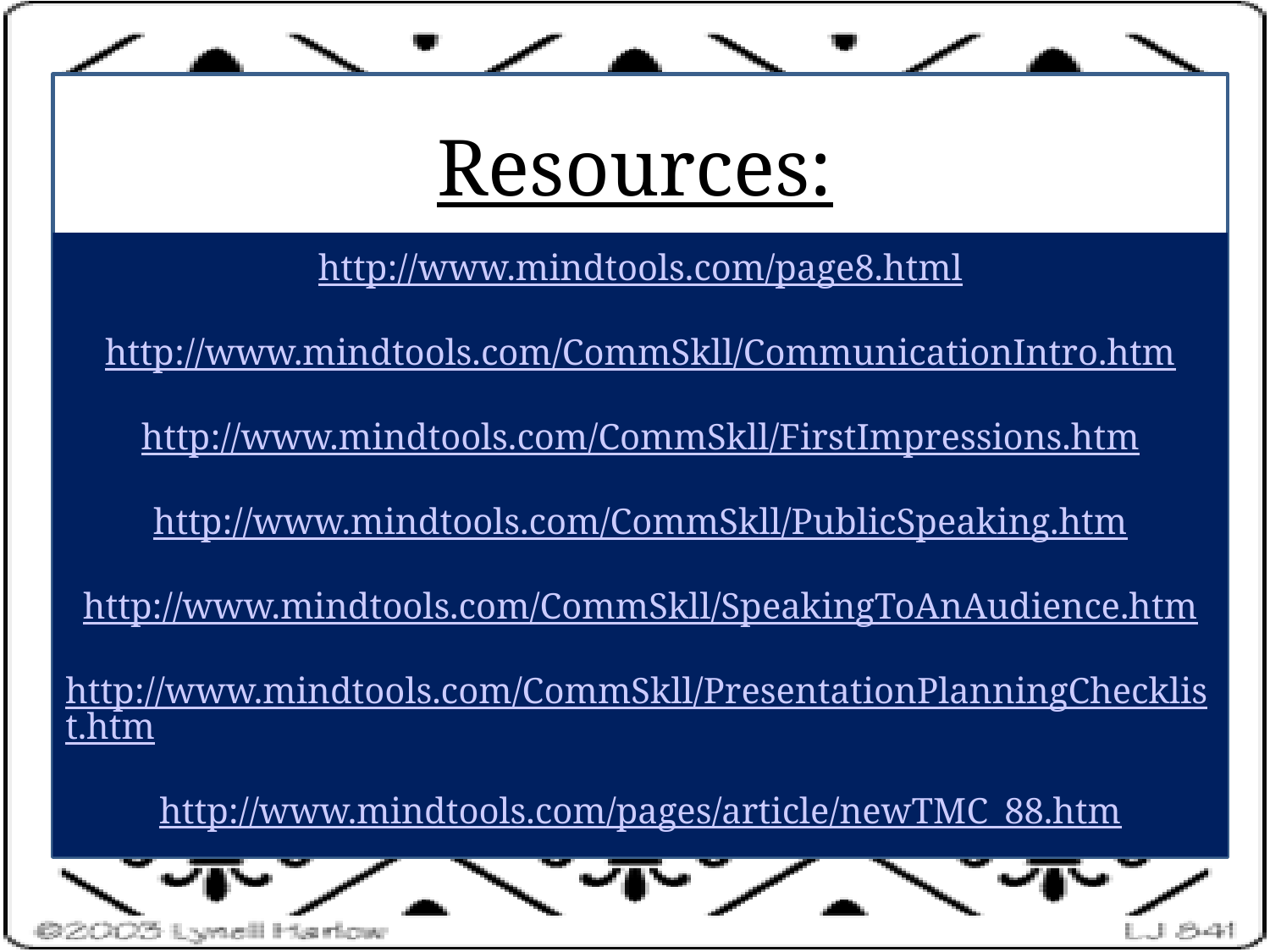

.
# Resources:
http://www.mindtools.com/page8.html
http://www.mindtools.com/CommSkll/CommunicationIntro.htm
http://www.mindtools.com/CommSkll/FirstImpressions.htm
http://www.mindtools.com/CommSkll/PublicSpeaking.htm
http://www.mindtools.com/CommSkll/SpeakingToAnAudience.htm
http://www.mindtools.com/CommSkll/PresentationPlanningChecklist.htm
http://www.mindtools.com/pages/article/newTMC_88.htm